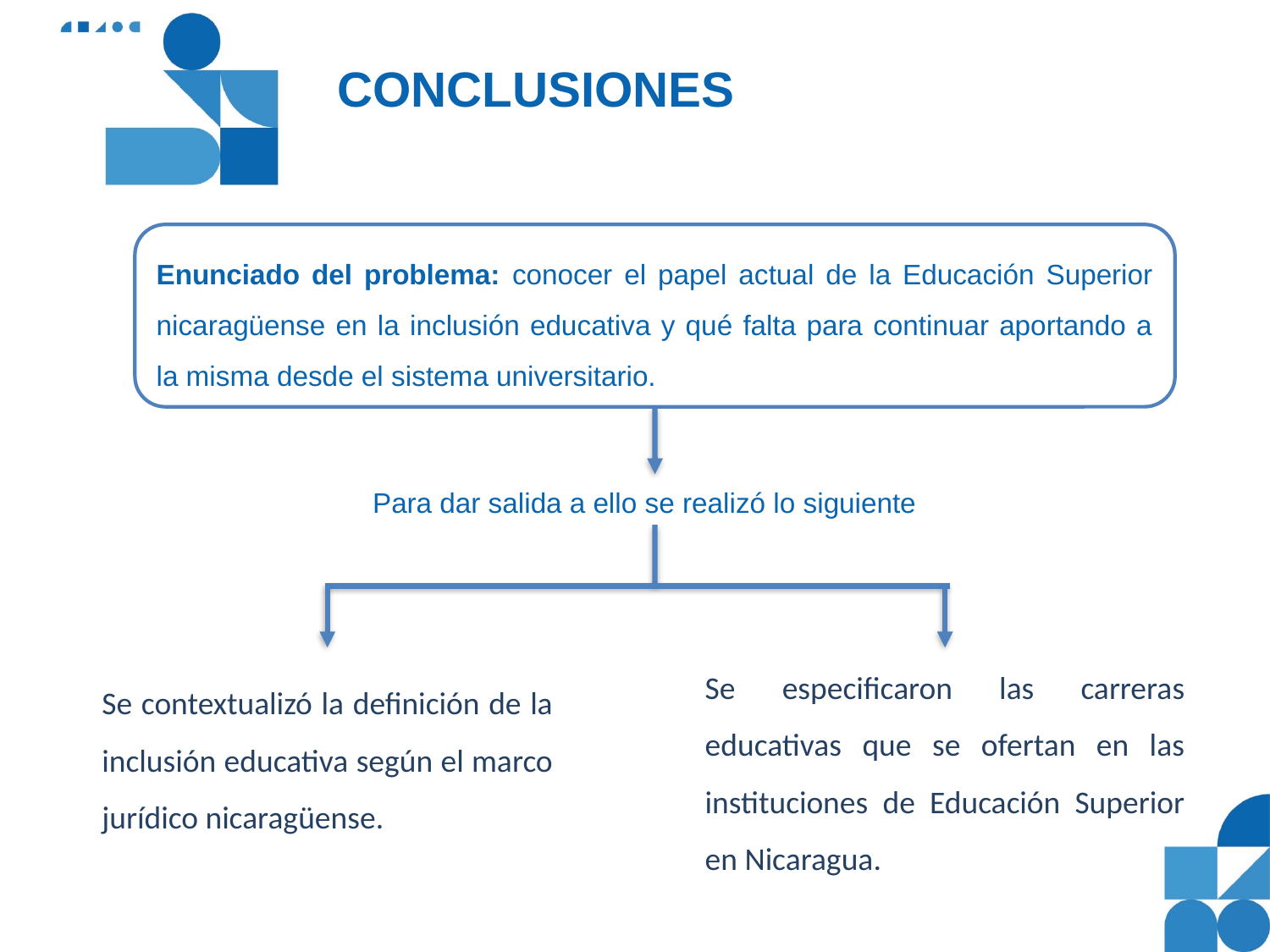

# CONCLUSIONES
Enunciado del problema: conocer el papel actual de la Educación Superior nicaragüense en la inclusión educativa y qué falta para continuar aportando a la misma desde el sistema universitario.

Para dar salida a ello se realizó lo siguiente
Se especificaron las carreras educativas que se ofertan en las instituciones de Educación Superior en Nicaragua.
Se contextualizó la definición de la inclusión educativa según el marco jurídico nicaragüense.